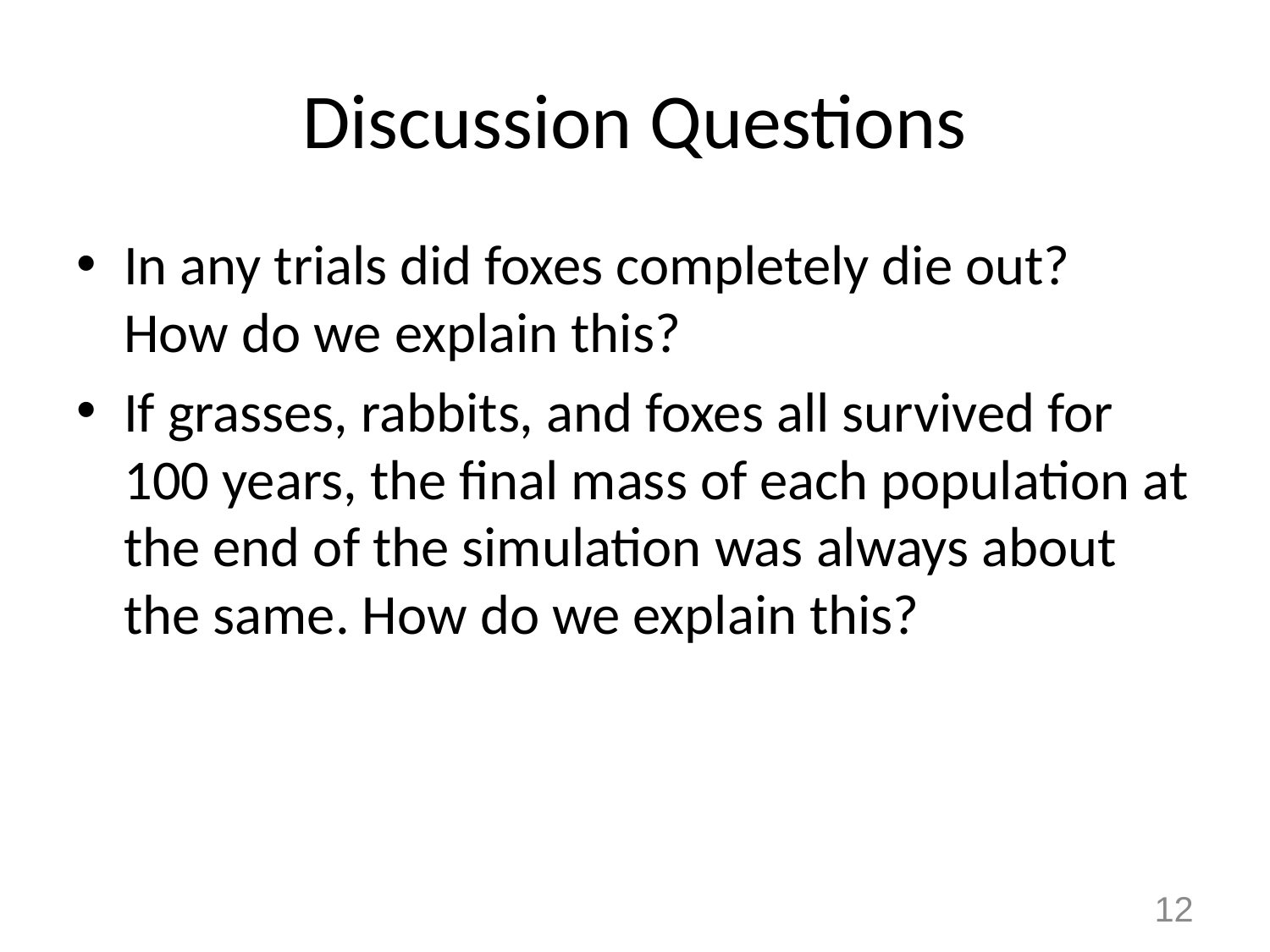

# Discussion Questions
In any trials did foxes completely die out?  How do we explain this?
If grasses, rabbits, and foxes all survived for 100 years, the final mass of each population at the end of the simulation was always about the same. How do we explain this?

12